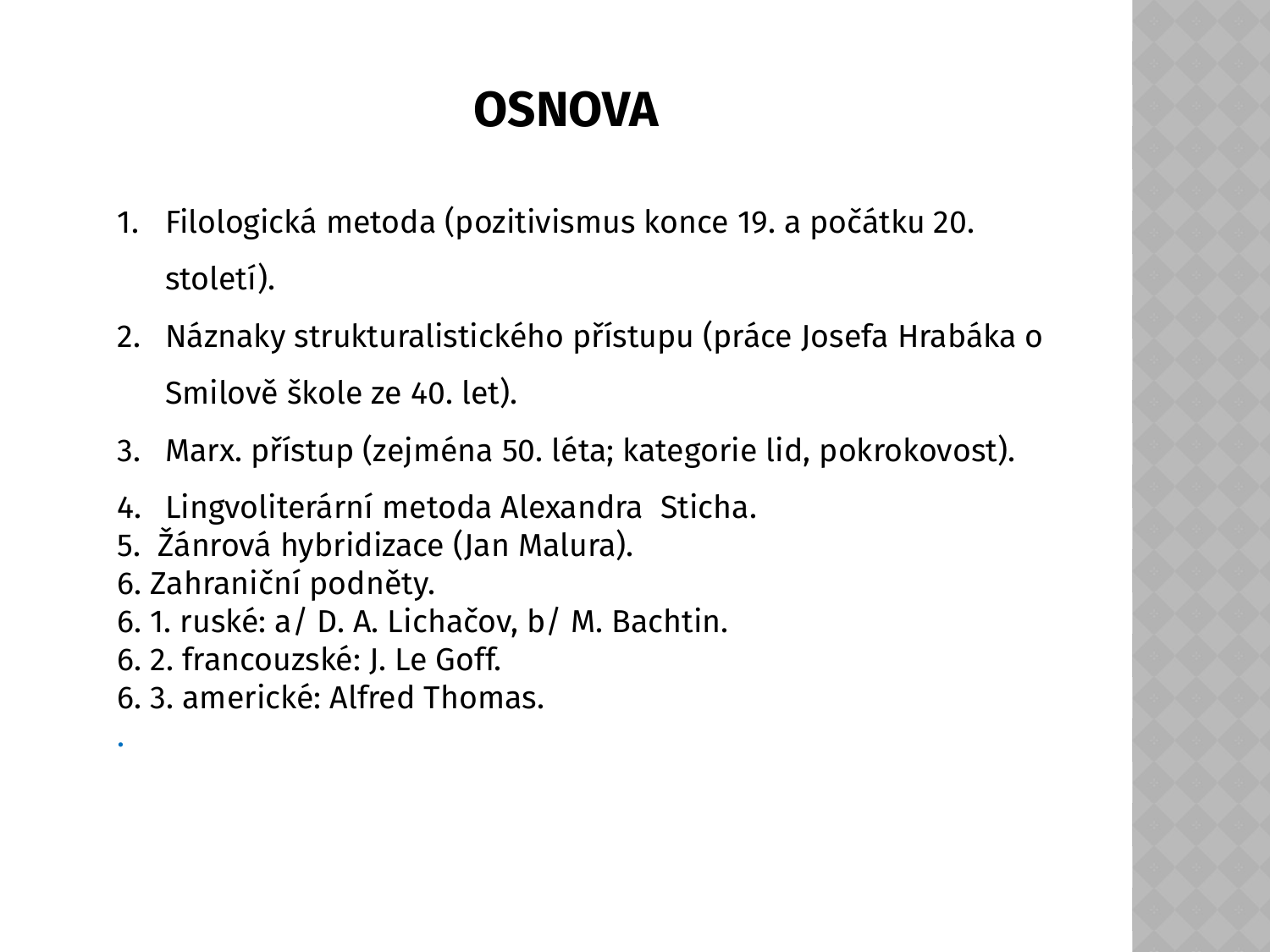

# Osnova
Filologická metoda (pozitivismus konce 19. a počátku 20. století).
Náznaky strukturalistického přístupu (práce Josefa Hrabáka o Smilově škole ze 40. let).
Marx. přístup (zejména 50. léta; kategorie lid, pokrokovost).
Lingvoliterární metoda Alexandra  Sticha.
5.  Žánrová hybridizace (Jan Malura).
6. Zahraniční podněty.
6. 1. ruské: a/ D. A. Lichačov, b/ M. Bachtin.
6. 2. francouzské: J. Le Goff.
6. 3. americké: Alfred Thomas.
.